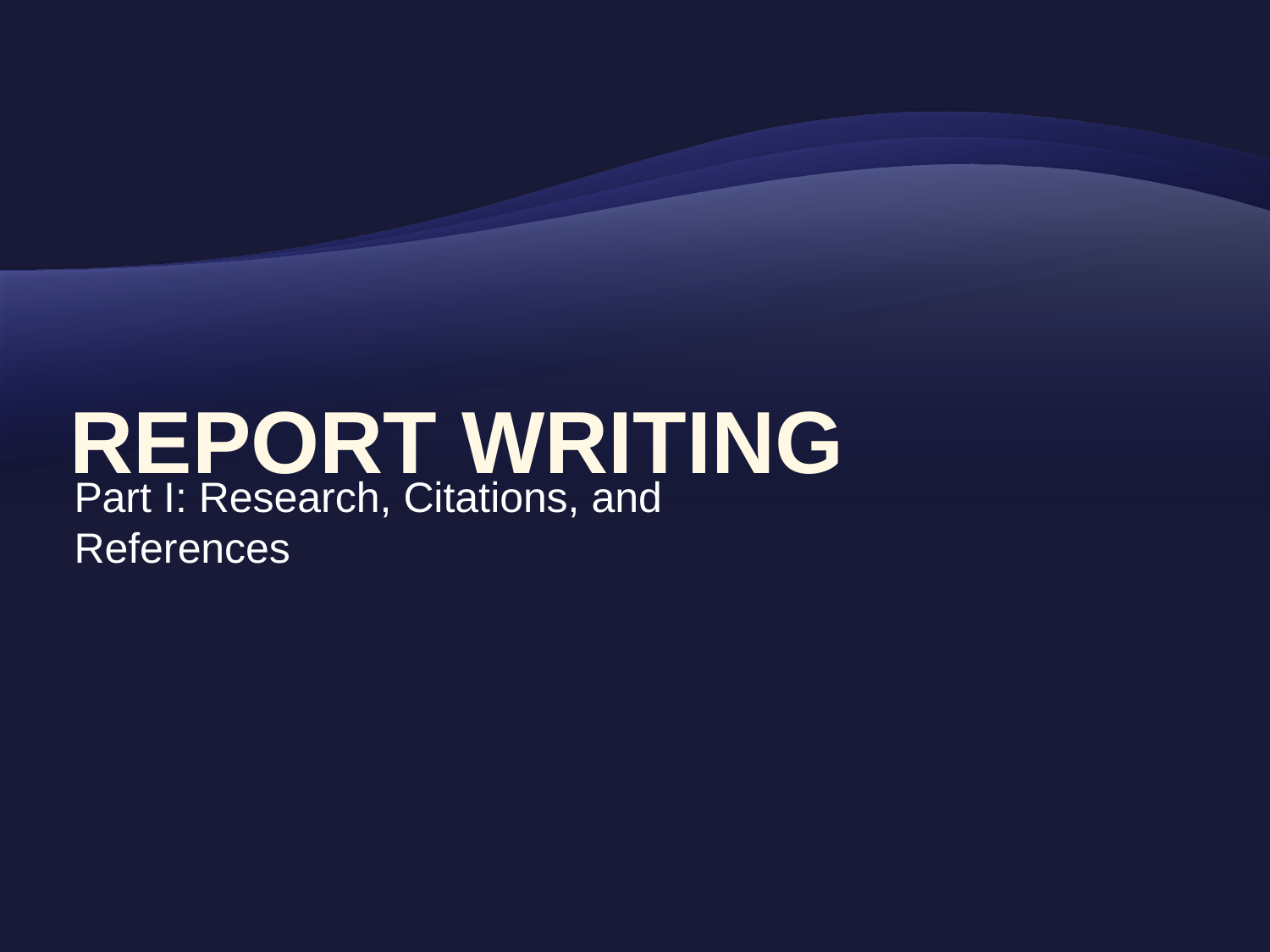

# Report Writing
Part I: Research, Citations, and References